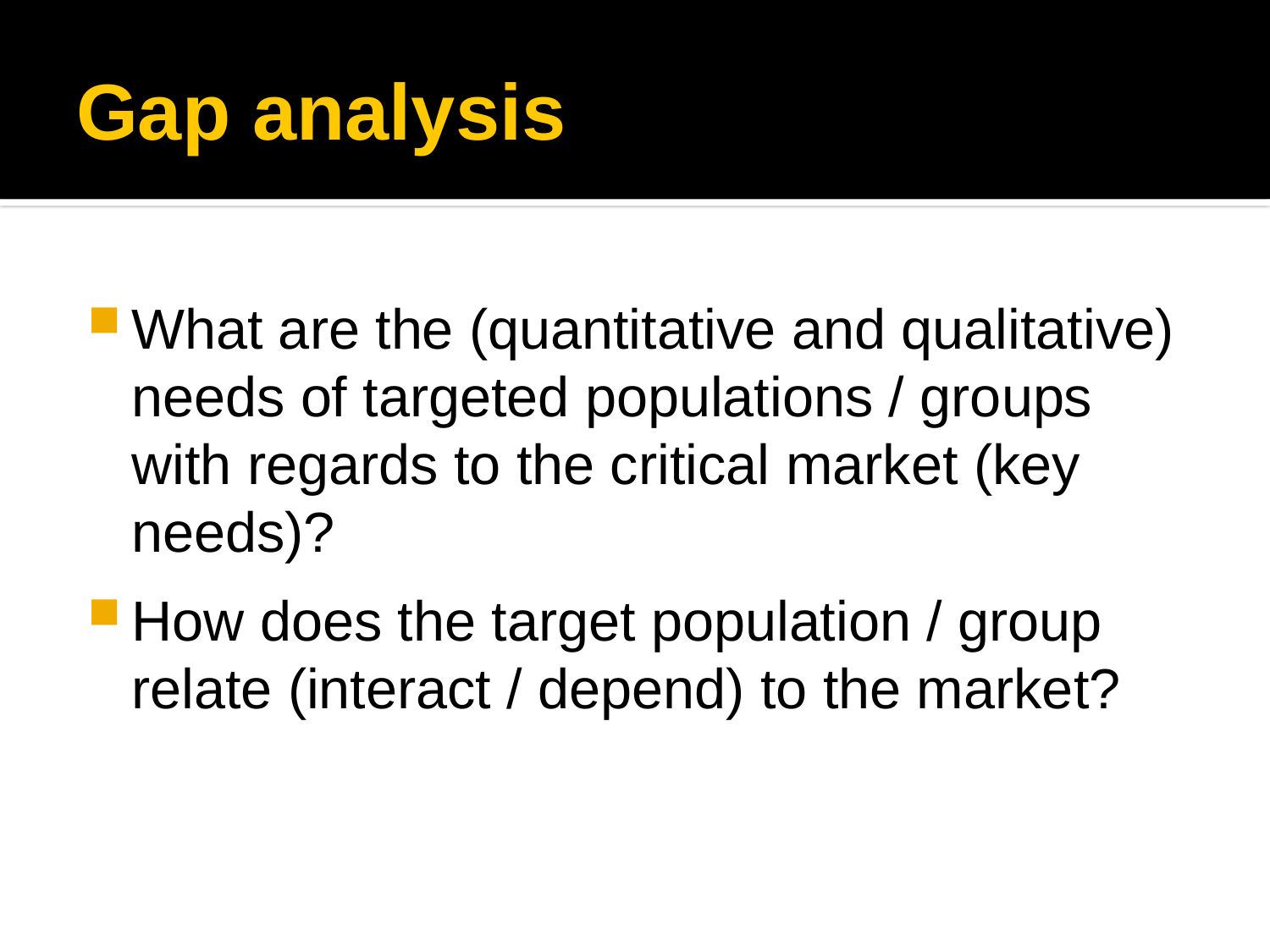

# Gap analysis
What are the (quantitative and qualitative) needs of targeted populations / groups with regards to the critical market (key needs)?
How does the target population / group relate (interact / depend) to the market?